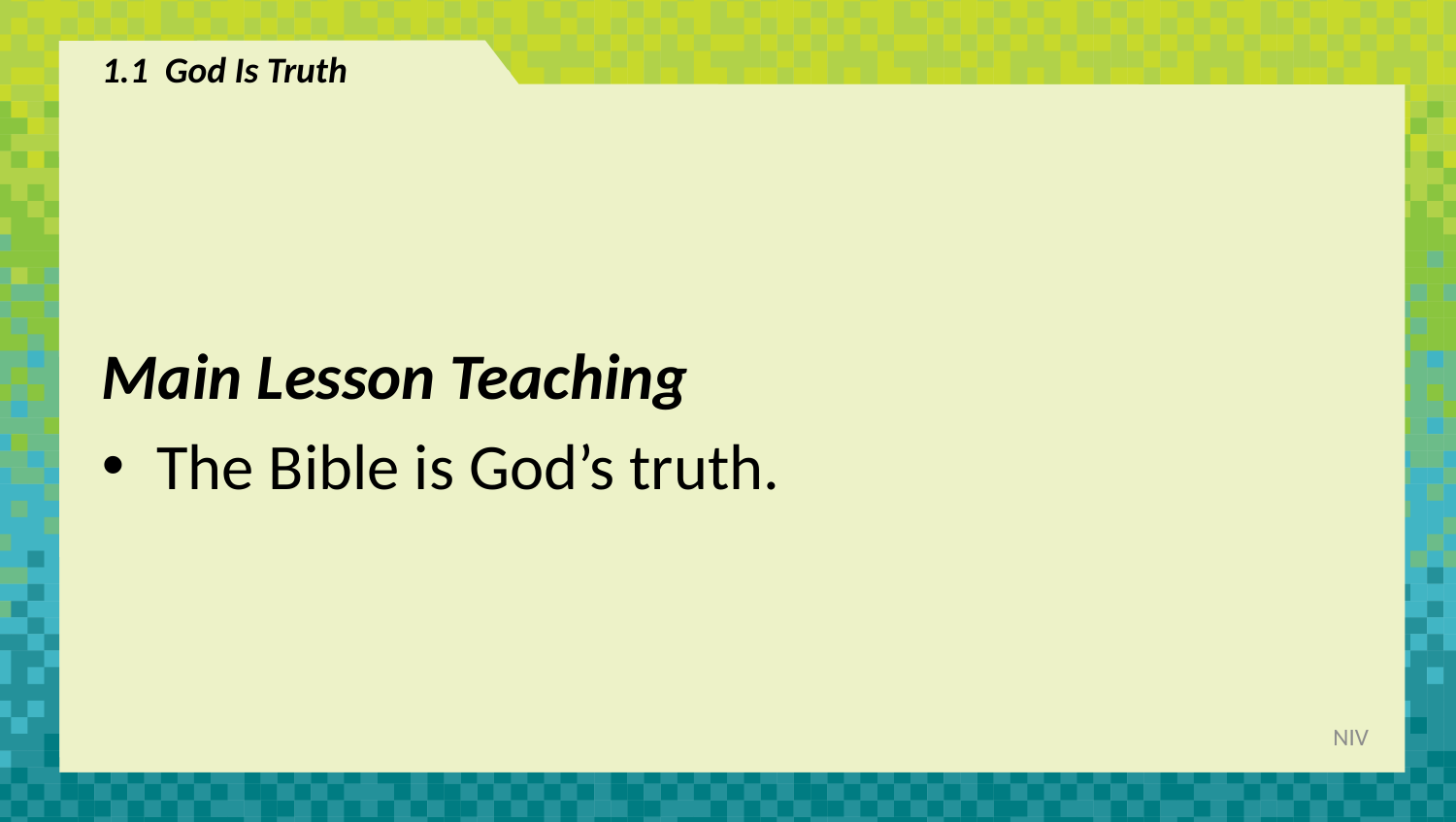

# 1.1  God Is Truth
Main Lesson Teaching
The Bible is God’s truth.
NIV